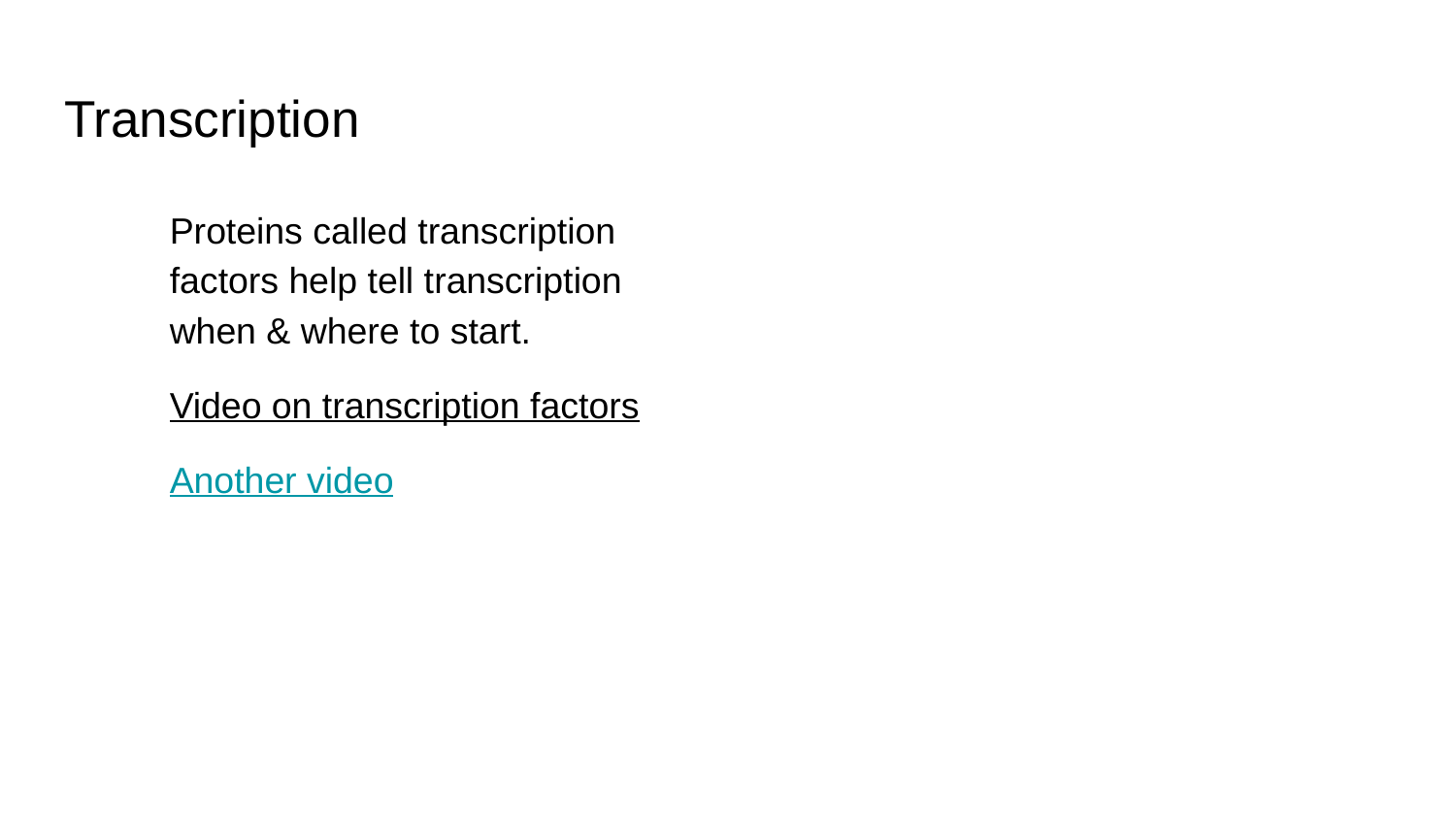

# Transcription
Proteins called transcription factors help tell transcription when & where to start.
Video on transcription factors
Another video